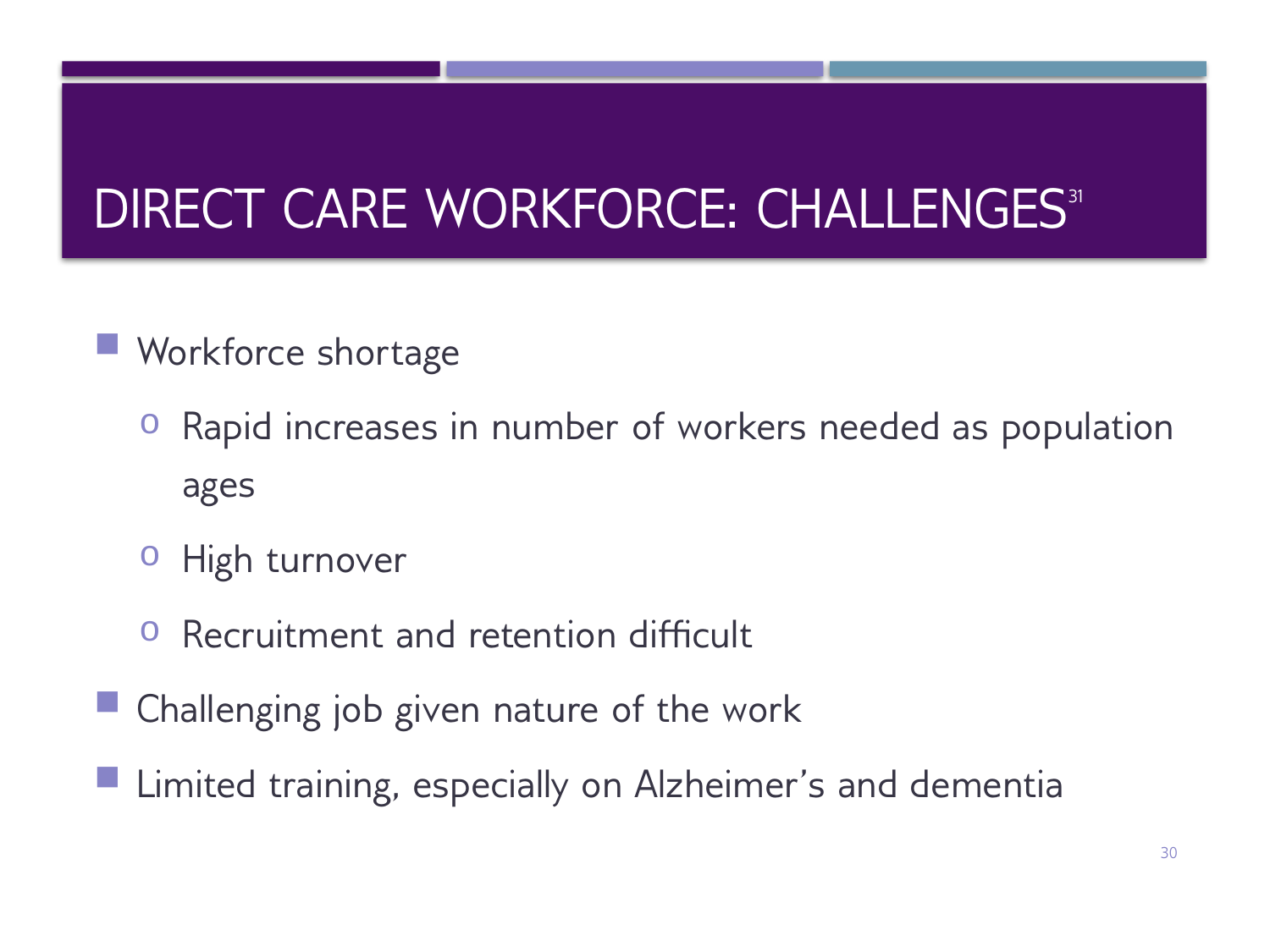

# Direct Care Workforce: Challenges31
Workforce shortage
Rapid increases in number of workers needed as population ages
High turnover
Recruitment and retention difficult
Challenging job given nature of the work
Limited training, especially on Alzheimer’s and dementia

30